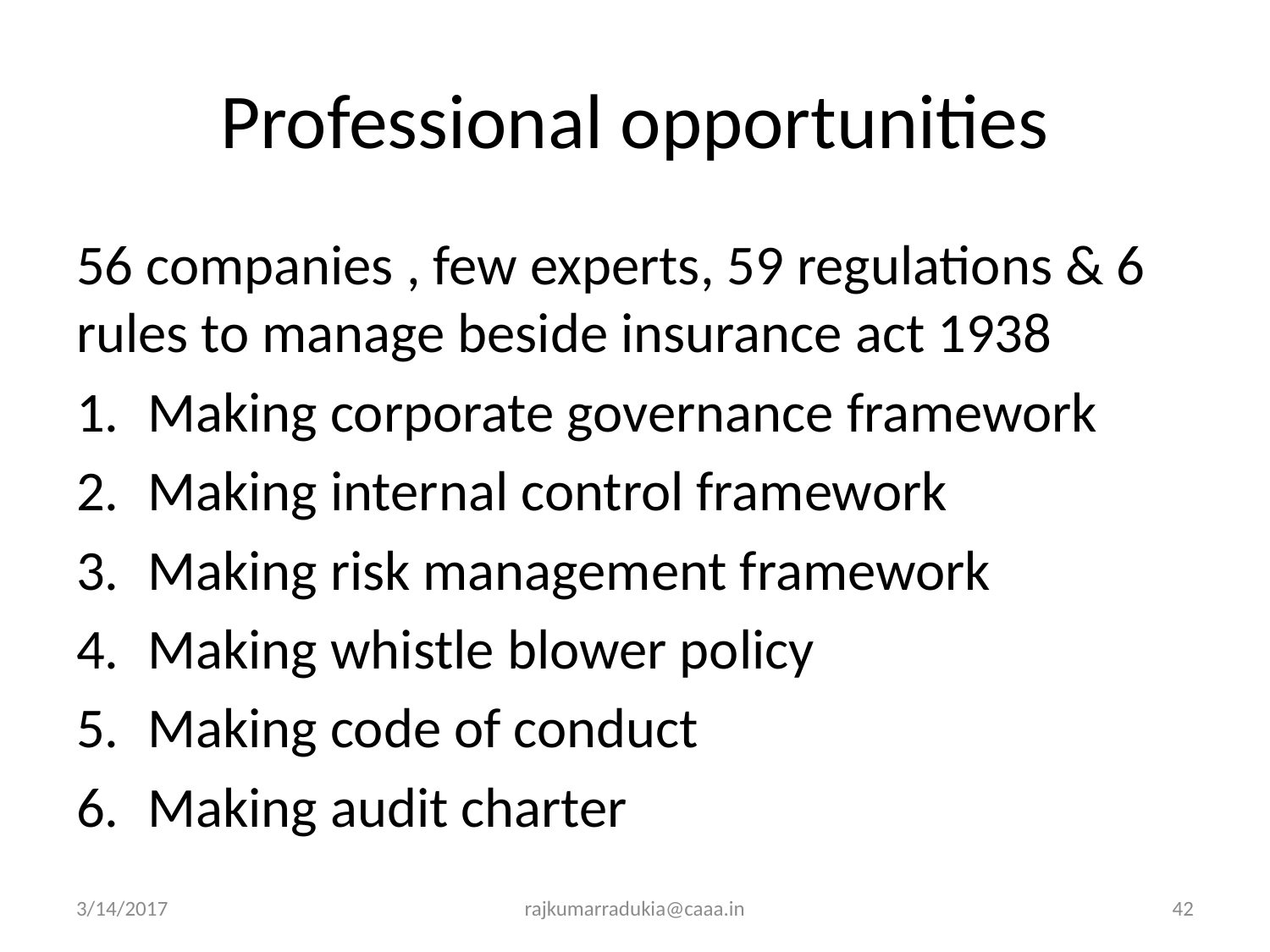

# Professional opportunities
56 companies , few experts, 59 regulations & 6 rules to manage beside insurance act 1938
Making corporate governance framework
Making internal control framework
Making risk management framework
Making whistle blower policy
Making code of conduct
Making audit charter
3/14/2017
rajkumarradukia@caaa.in
42